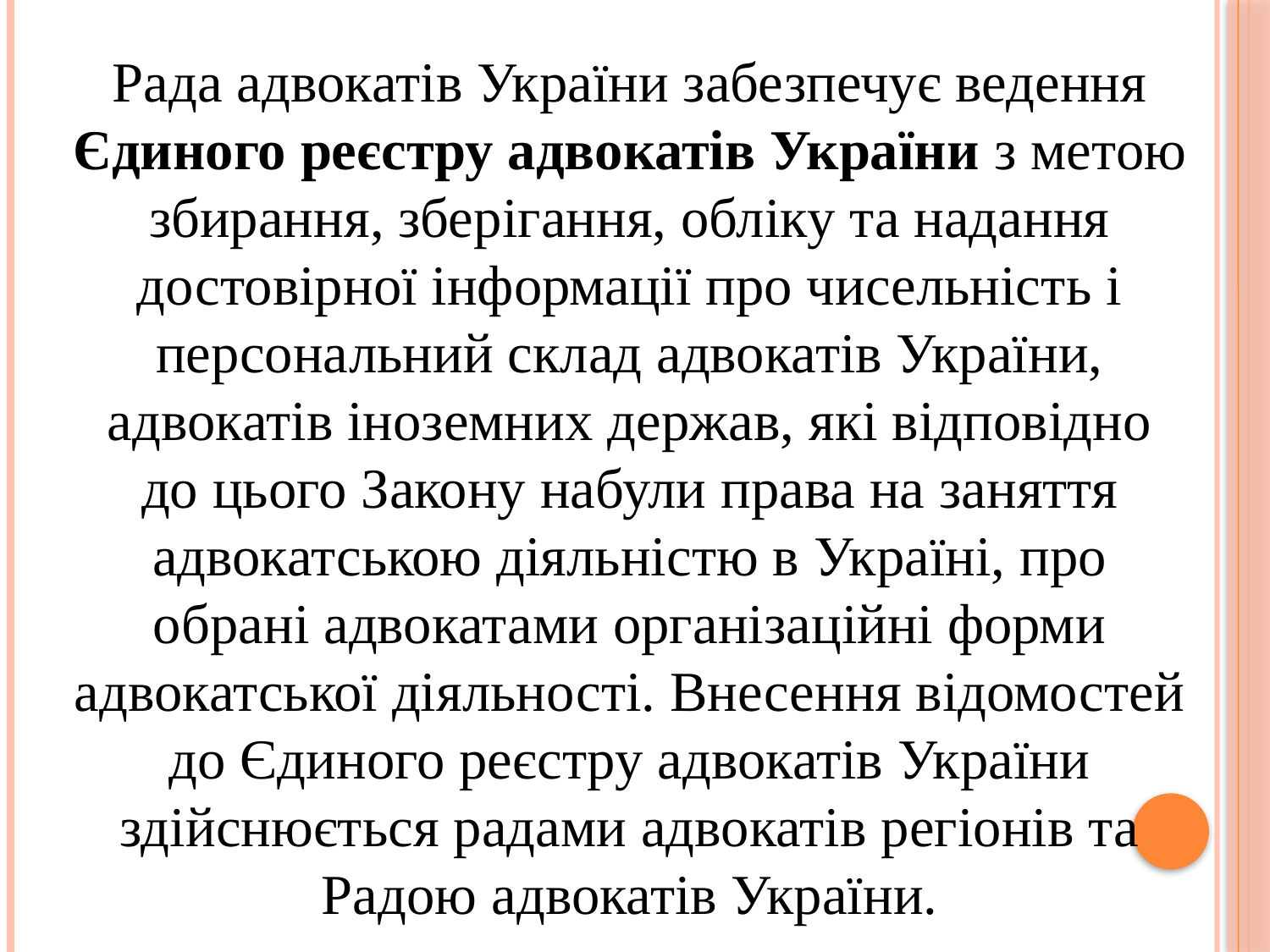

Рада адвокатів України забезпечує ведення Єдиного реєстру адвокатів України з метою збирання, зберігання, обліку та надання достовірної інформації про чисельність і персональний склад адвокатів України, адвокатів іноземних держав, які відповідно до цього Закону набули права на заняття адвокатською діяльністю в Україні, про обрані адвокатами організаційні форми адвокатської діяльності. Внесення відомостей до Єдиного реєстру адвокатів України здійснюється радами адвокатів регіонів та Радою адвокатів України.